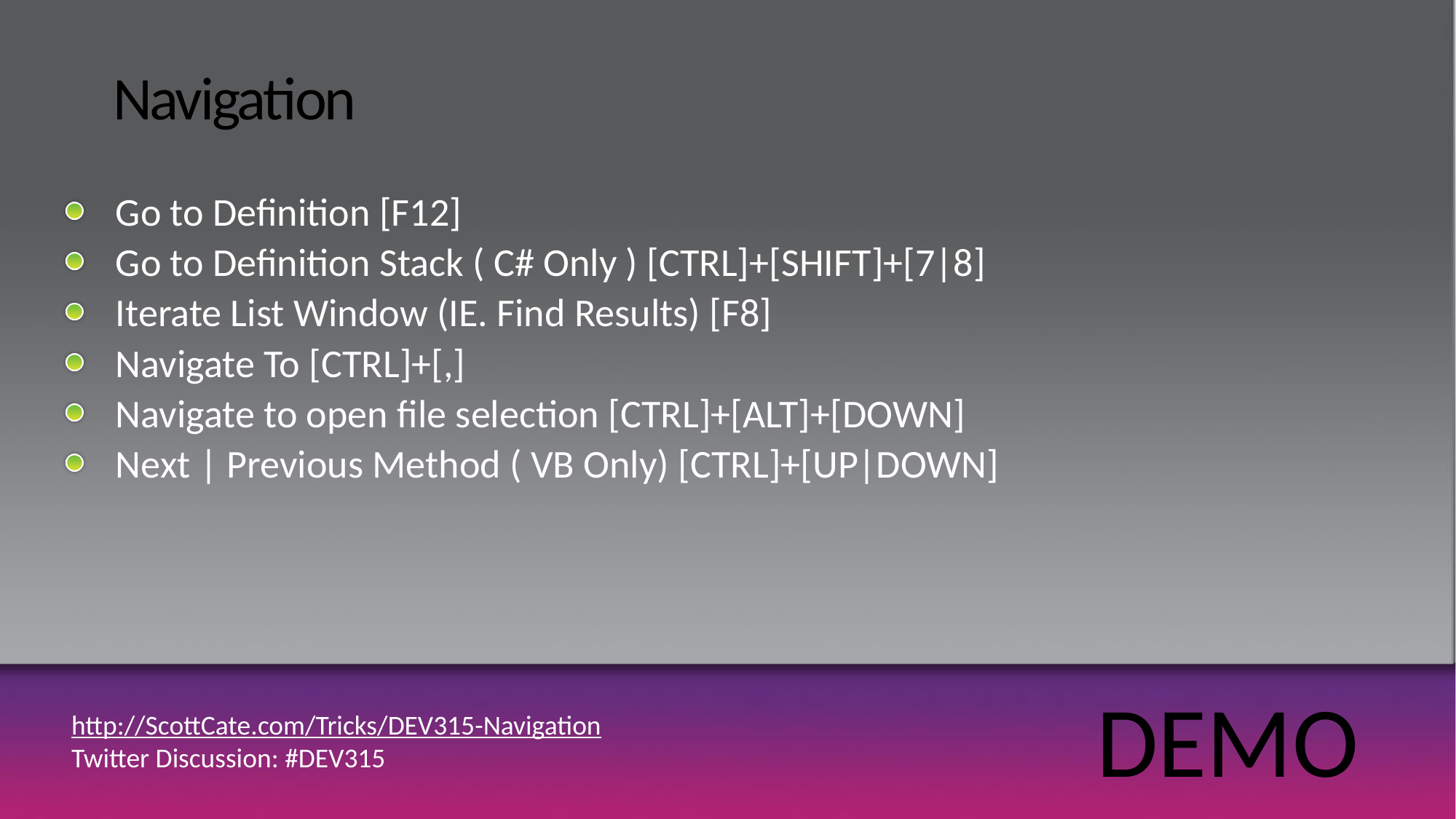

# Navigation
Go to Definition [F12]
Go to Definition Stack ( C# Only ) [CTRL]+[SHIFT]+[7|8]
Iterate List Window (IE. Find Results) [F8]
Navigate To [CTRL]+[,]
Navigate to open file selection [CTRL]+[ALT]+[DOWN]
Next | Previous Method ( VB Only) [CTRL]+[UP|DOWN]
DEMO
http://ScottCate.com/Tricks/DEV315-Navigation
Twitter Discussion: #DEV315